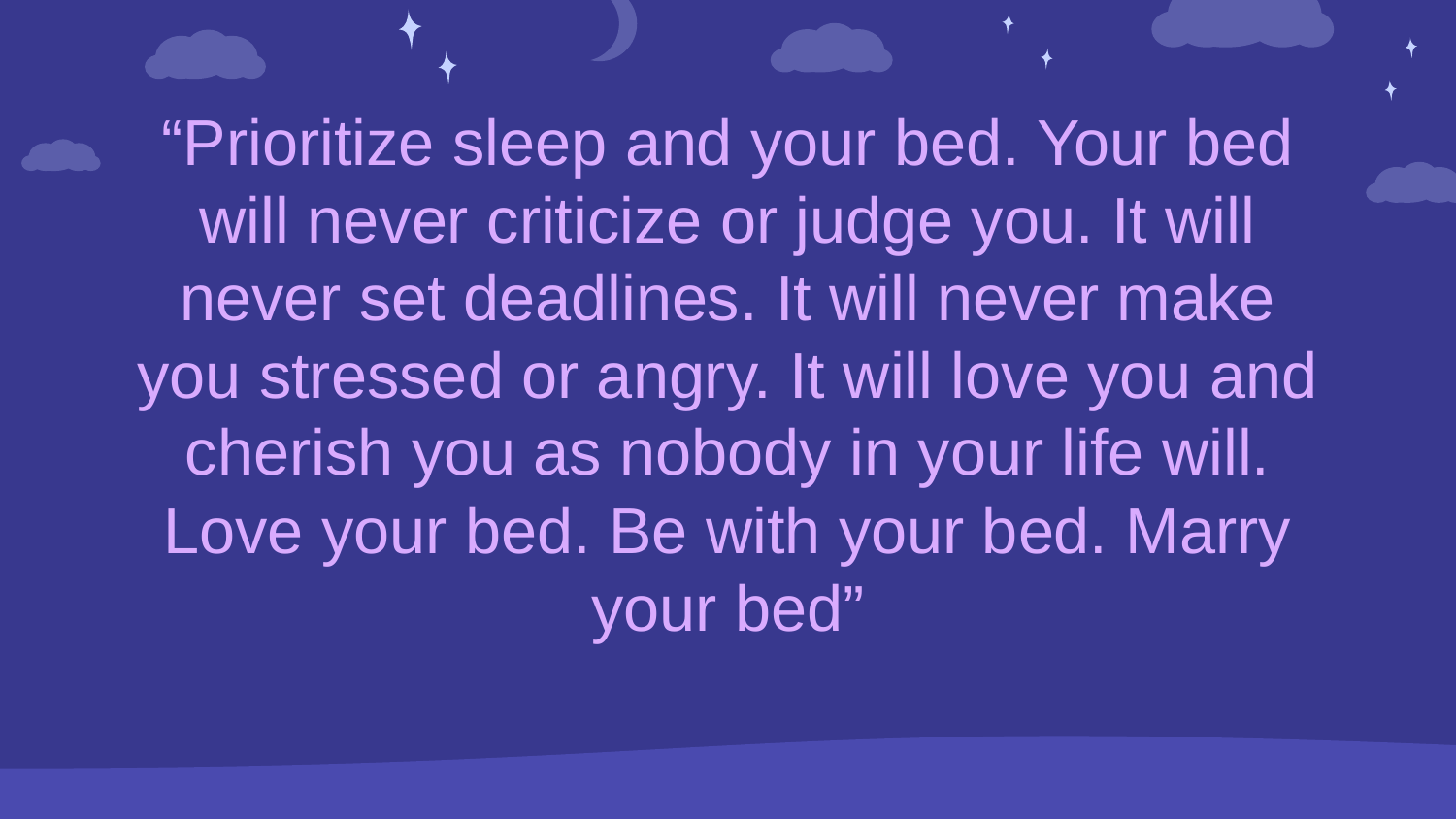

# “Prioritize sleep and your bed. Your bed will never criticize or judge you. It will never set deadlines. It will never make you stressed or angry. It will love you and cherish you as nobody in your life will. Love your bed. Be with your bed. Marry your bed”